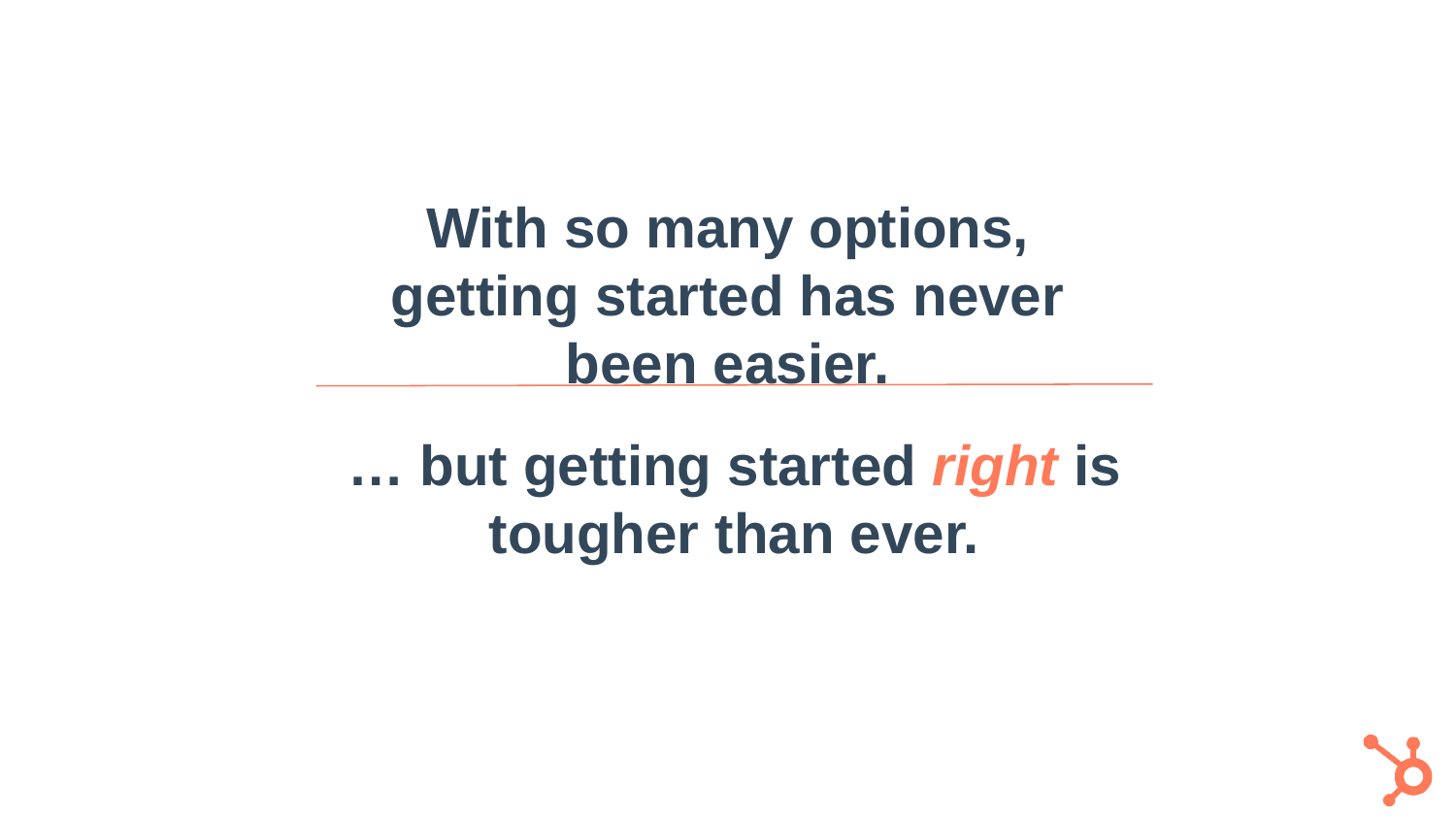

# With so many options, getting started has never been easier.
… but getting started right is tougher than ever.